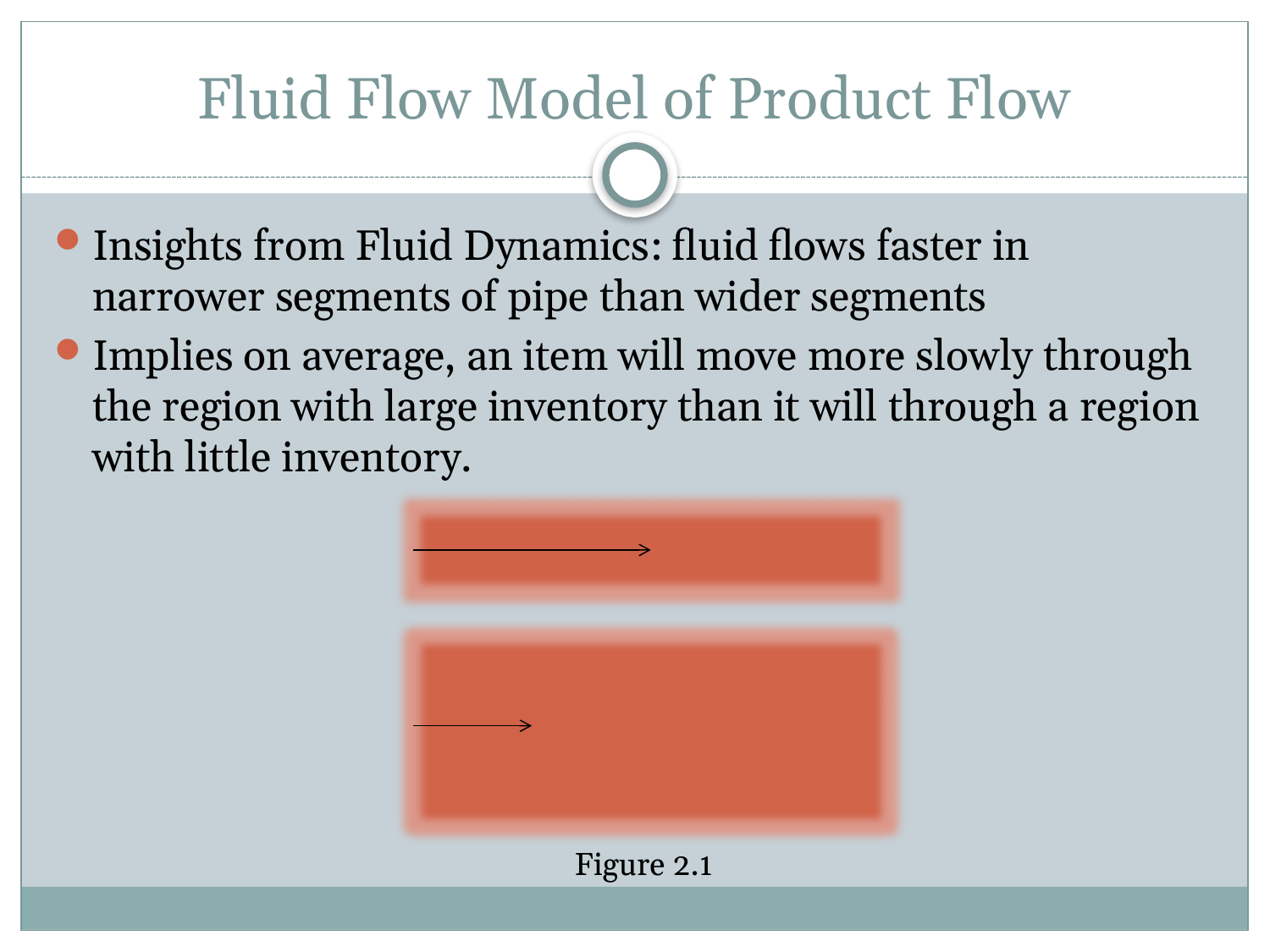

# Fluid Flow Model of Product Flow
Insights from Fluid Dynamics: fluid flows faster in narrower segments of pipe than wider segments
Implies on average, an item will move more slowly through the region with large inventory than it will through a region with little inventory.

Figure 2.1